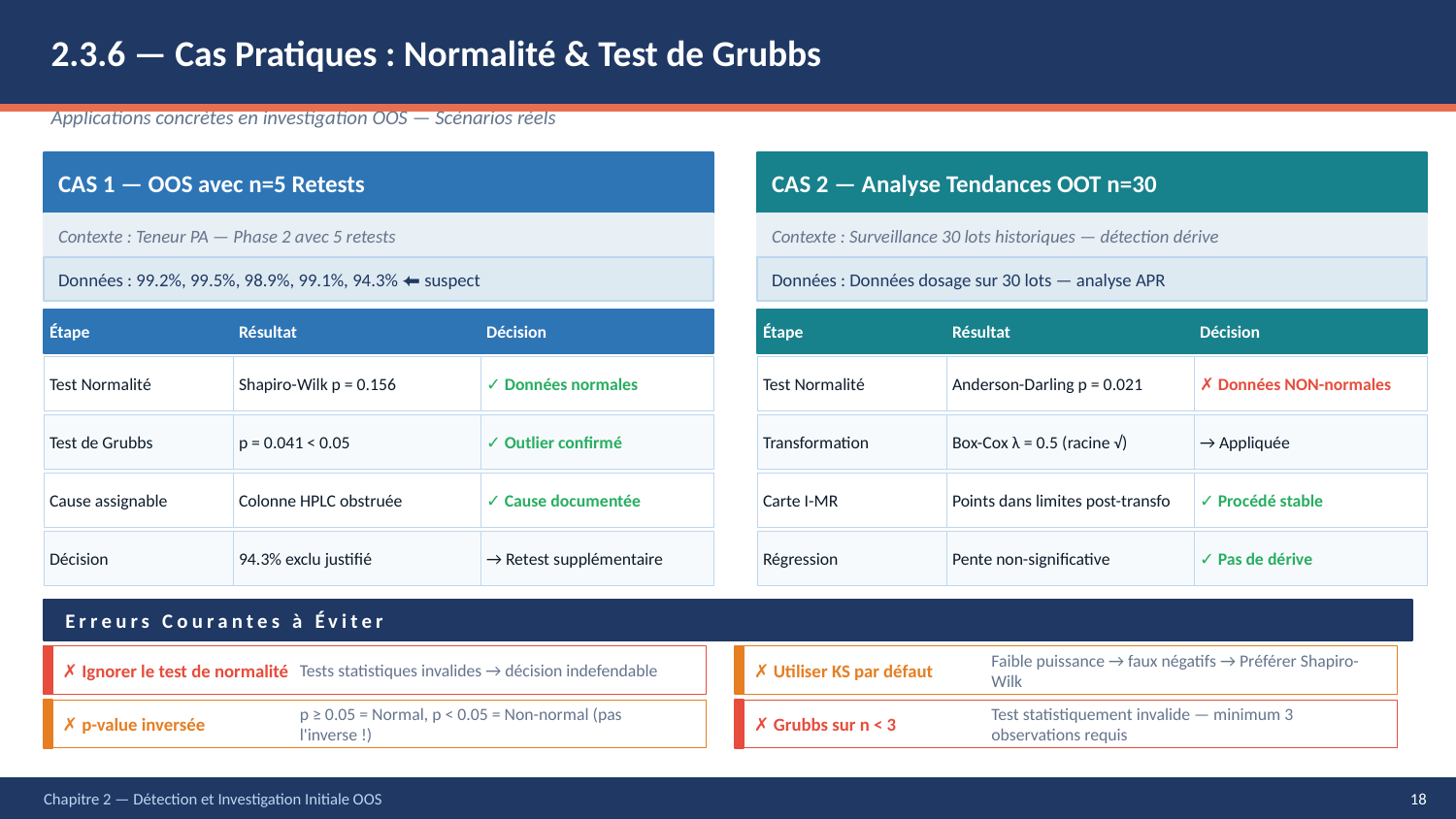

2.3.6 — Cas Pratiques : Normalité & Test de Grubbs

Applications concrètes en investigation OOS — Scénarios réels

CAS 1 — OOS avec n=5 Retests
CAS 2 — Analyse Tendances OOT n=30

Contexte : Teneur PA — Phase 2 avec 5 retests

Contexte : Surveillance 30 lots historiques — détection dérive

Données : 99.2%, 99.5%, 98.9%, 99.1%, 94.3% ⬅ suspect

Données : Données dosage sur 30 lots — analyse APR

Étape

Résultat

Décision

Étape

Résultat

Décision

Test Normalité

Shapiro-Wilk p = 0.156

✓ Données normales

Test Normalité

Anderson-Darling p = 0.021

✗ Données NON-normales

Test de Grubbs

p = 0.041 < 0.05

✓ Outlier confirmé

Transformation

Box-Cox λ = 0.5 (racine √)

→ Appliquée

Cause assignable

Colonne HPLC obstruée

✓ Cause documentée

Carte I-MR

Points dans limites post-transfo

✓ Procédé stable

Décision

94.3% exclu justifié

→ Retest supplémentaire

Régression

Pente non-significative

✓ Pas de dérive

Erreurs Courantes à Éviter

✗ Ignorer le test de normalité
Tests statistiques invalides → décision indefendable

✗ Utiliser KS par défaut
Faible puissance → faux négatifs → Préférer Shapiro-Wilk

✗ p-value inversée
p ≥ 0.05 = Normal, p < 0.05 = Non-normal (pas l'inverse !)

✗ Grubbs sur n < 3
Test statistiquement invalide — minimum 3 observations requis

Chapitre 2 — Détection et Investigation Initiale OOS
18